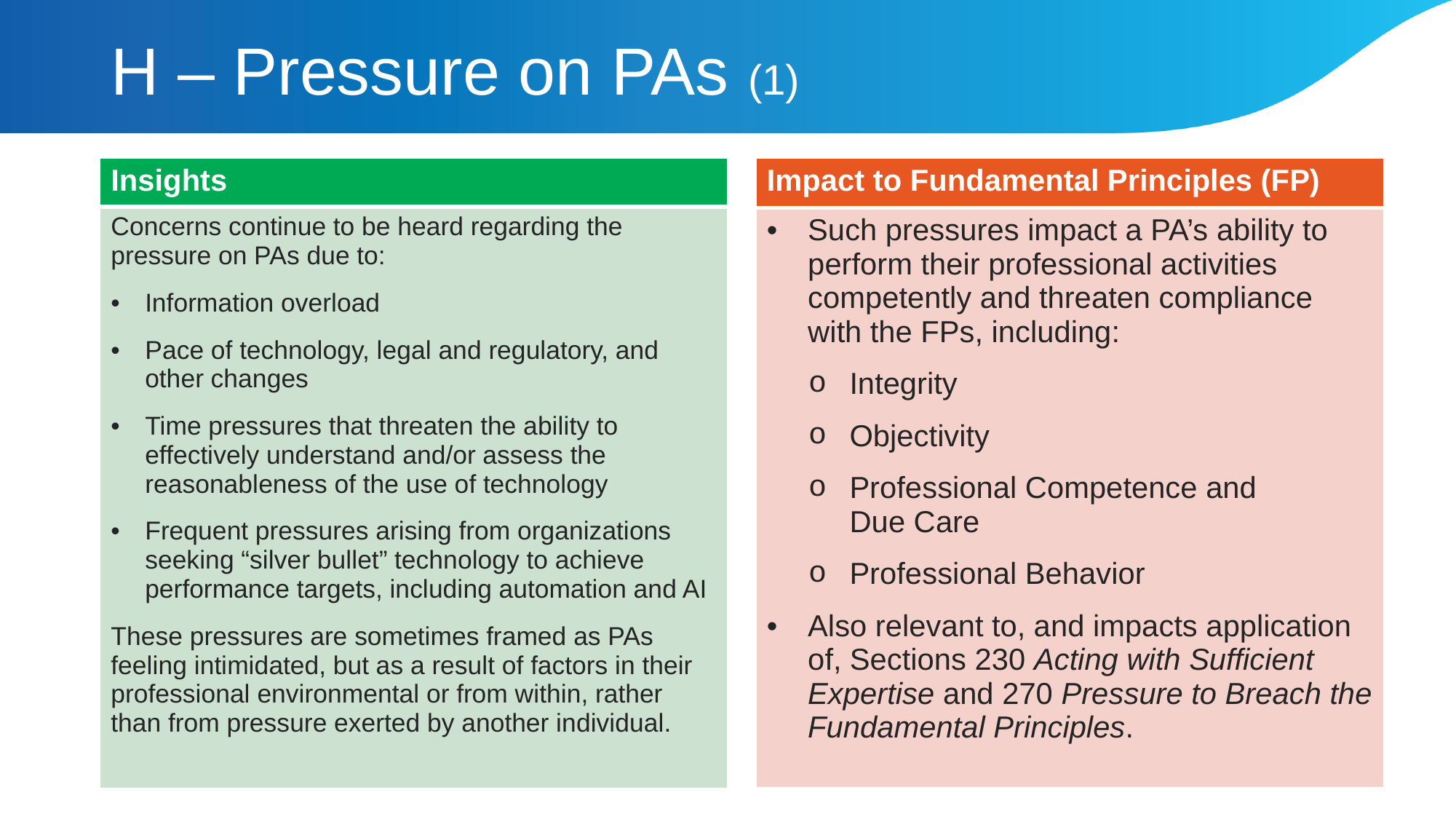

# H – Pressure on PAs (1)
| Insights |
| --- |
| Concerns continue to be heard regarding the pressure on PAs due to: Information overload Pace of technology, legal and regulatory, and other changes Time pressures that threaten the ability to effectively understand and/or assess the reasonableness of the use of technology Frequent pressures arising from organizations seeking “silver bullet” technology to achieve performance targets, including automation and AI These pressures are sometimes framed as PAs feeling intimidated, but as a result of factors in their professional environmental or from within, rather than from pressure exerted by another individual. |
| Impact to Fundamental Principles (FP) |
| --- |
| Such pressures impact a PA’s ability to perform their professional activities competently and threaten compliance with the FPs, including: Integrity Objectivity Professional Competence and Due Care Professional Behavior Also relevant to, and impacts application of, Sections 230 Acting with Sufficient Expertise and 270 Pressure to Breach the Fundamental Principles. |